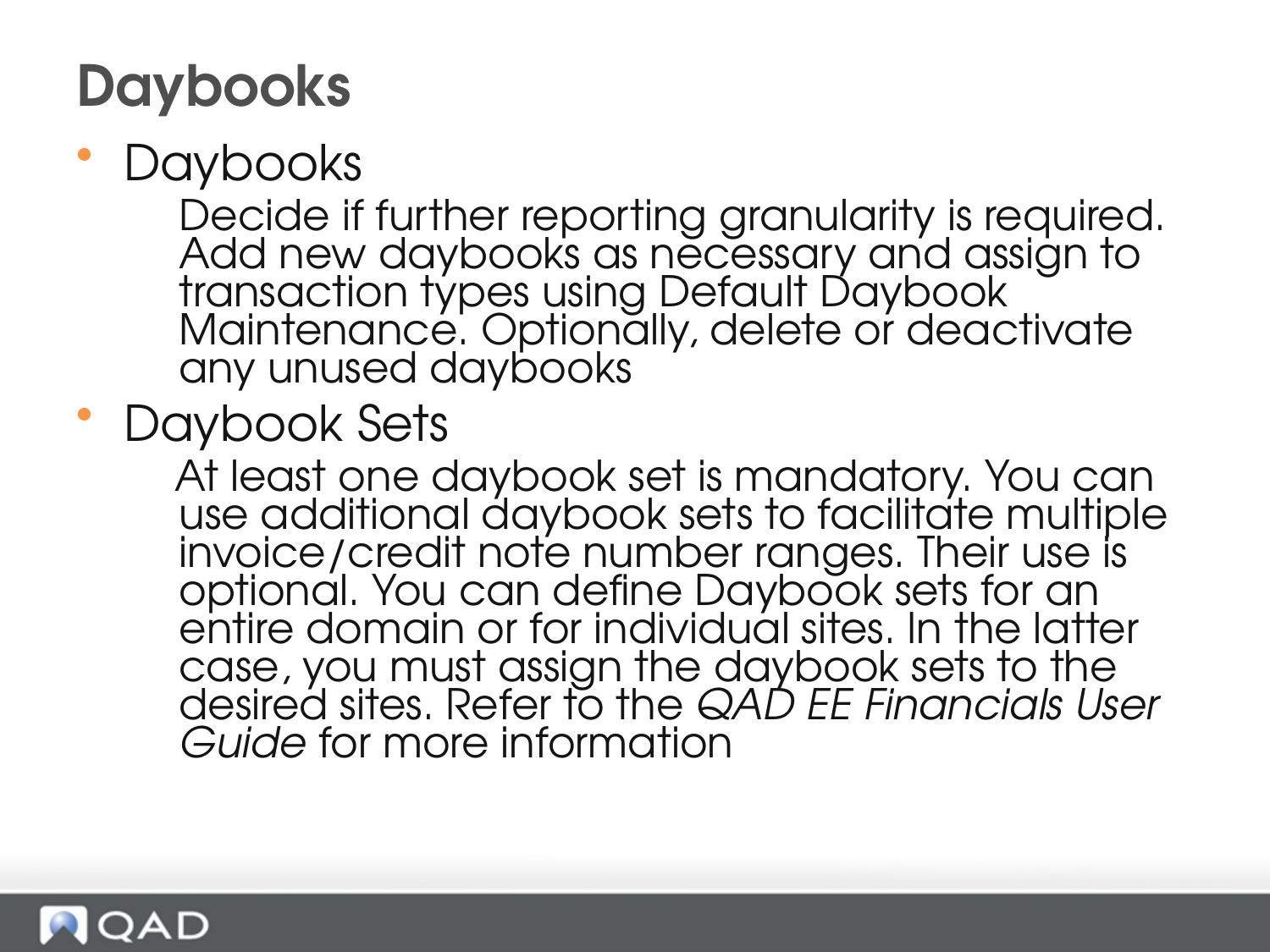

# Daybooks

Daybooks
  	Decide if further reporting granularity is required. Add new daybooks as necessary and assign to transaction types using Default Daybook Maintenance. Optionally, delete or deactivate any unused daybooks
Daybook Sets
   At least one daybook set is mandatory. You can use additional daybook sets to facilitate multiple invoice/credit note number ranges. Their use is optional. You can define Daybook sets for an entire domain or for individual sites. In the latter case, you must assign the daybook sets to the desired sites. Refer to the QAD EE Financials User Guide for more information